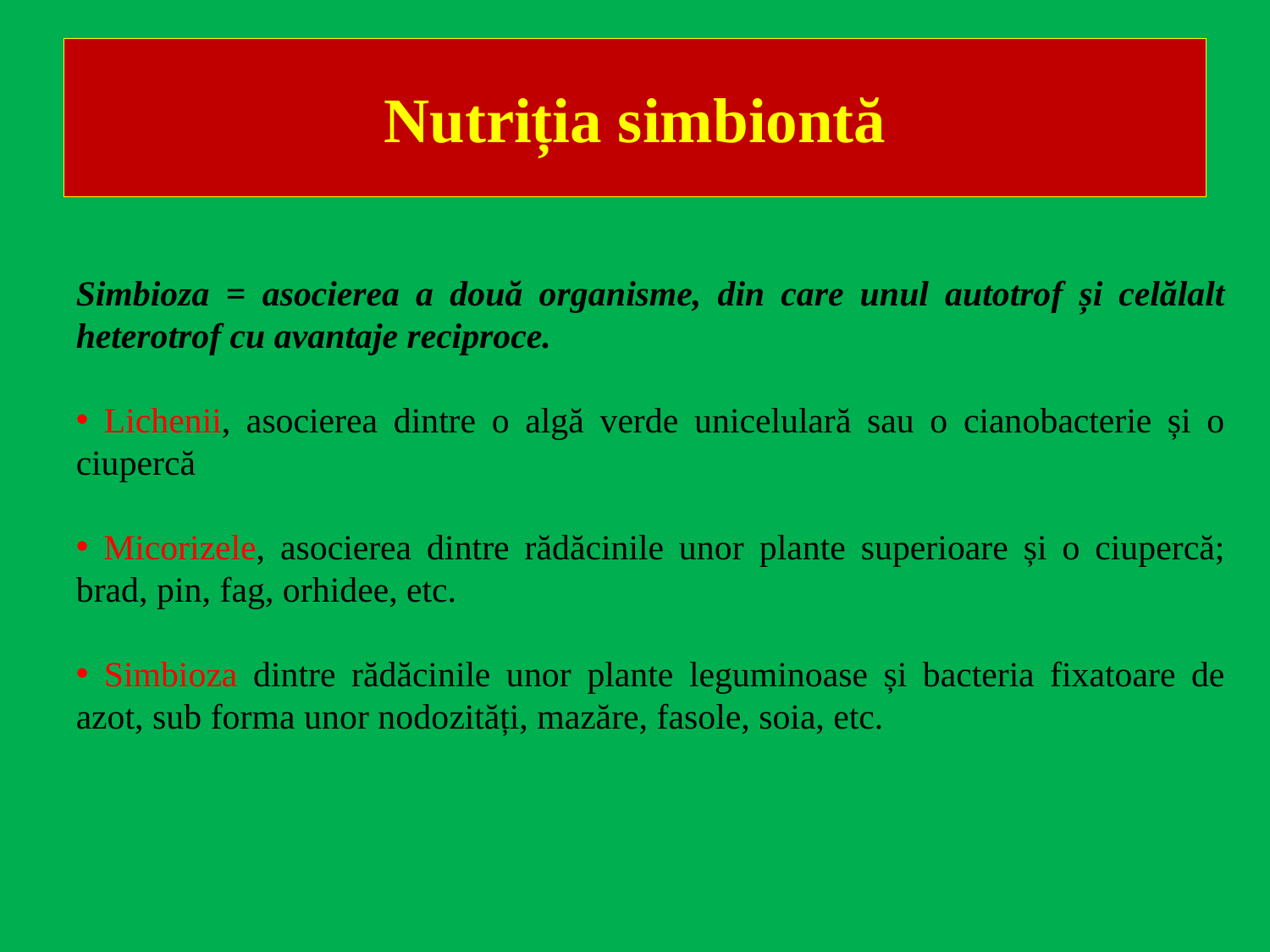

# Nutriția simbiontă
Simbioza = asocierea a două organisme, din care unul autotrof și celălalt heterotrof cu avantaje reciproce.

 Lichenii, asocierea dintre o algă verde unicelulară sau o cianobacterie și o ciupercă

 Micorizele, asocierea dintre rădăcinile unor plante superioare și o ciupercă; brad, pin, fag, orhidee, etc.

 Simbioza dintre rădăcinile unor plante leguminoase și bacteria fixatoare de azot, sub forma unor nodozități, mazăre, fasole, soia, etc.